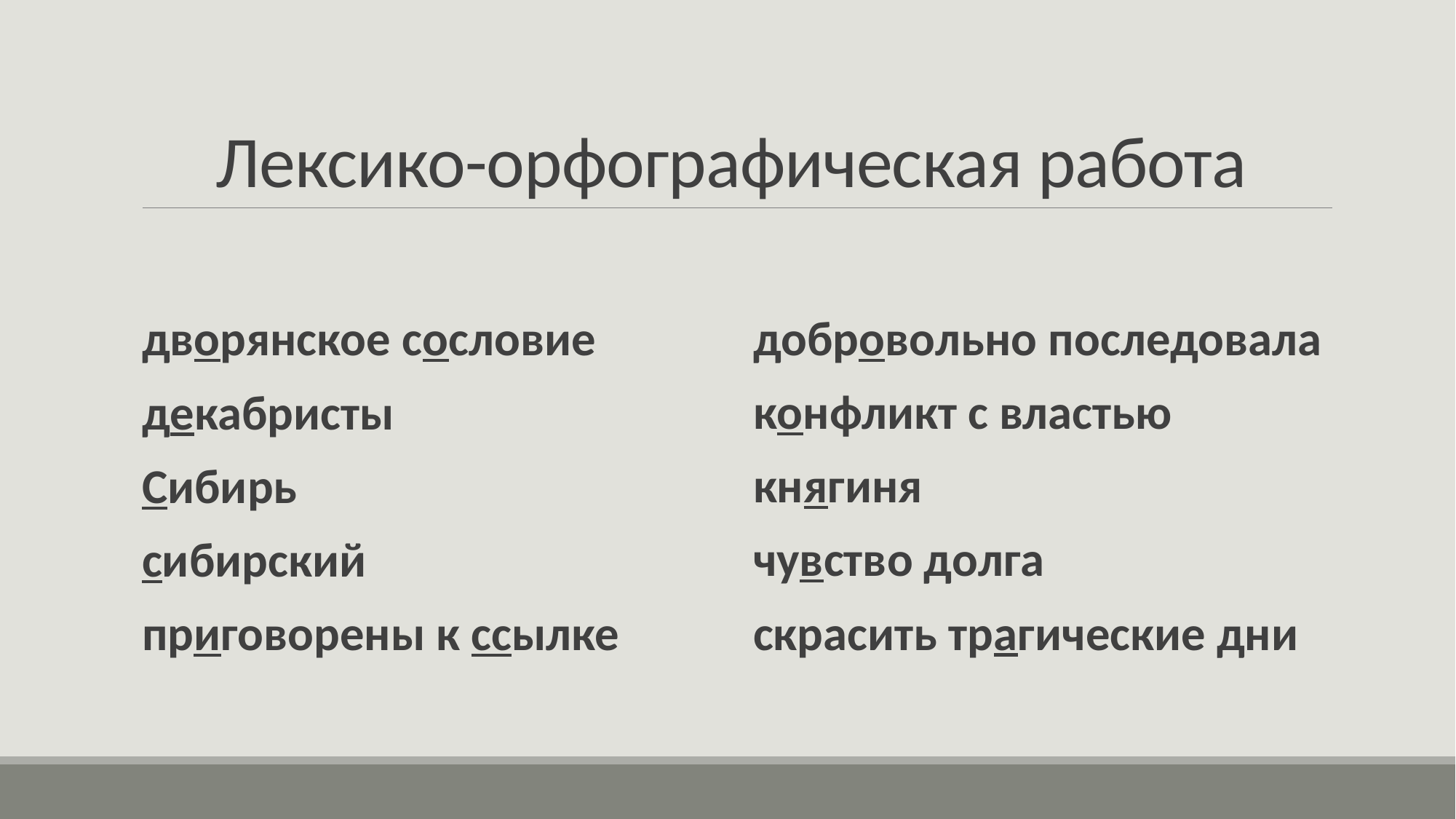

# Лексико-орфографическая работа

дворянское сословие
декабристы
Сибирь
сибирский
приговорены к ссылке

добровольно последовала
конфликт с властью
княгиня
чувство долга
скрасить трагические дни